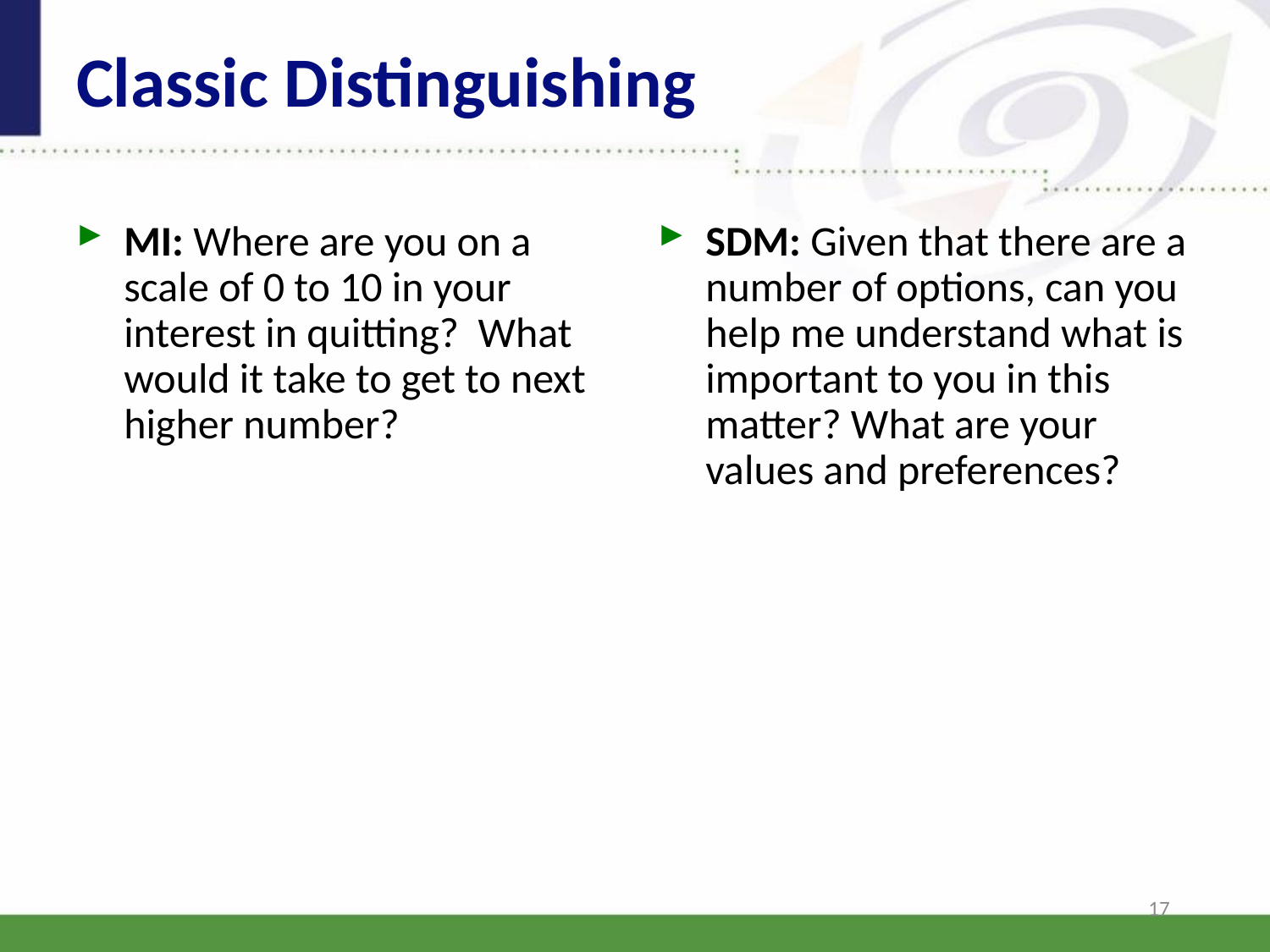

# Classic Distinguishing
MI: Where are you on a scale of 0 to 10 in your interest in quitting?  What would it take to get to next higher number?

SDM: Given that there are a number of options, can you help me understand what is important to you in this matter? What are your values and preferences?
17